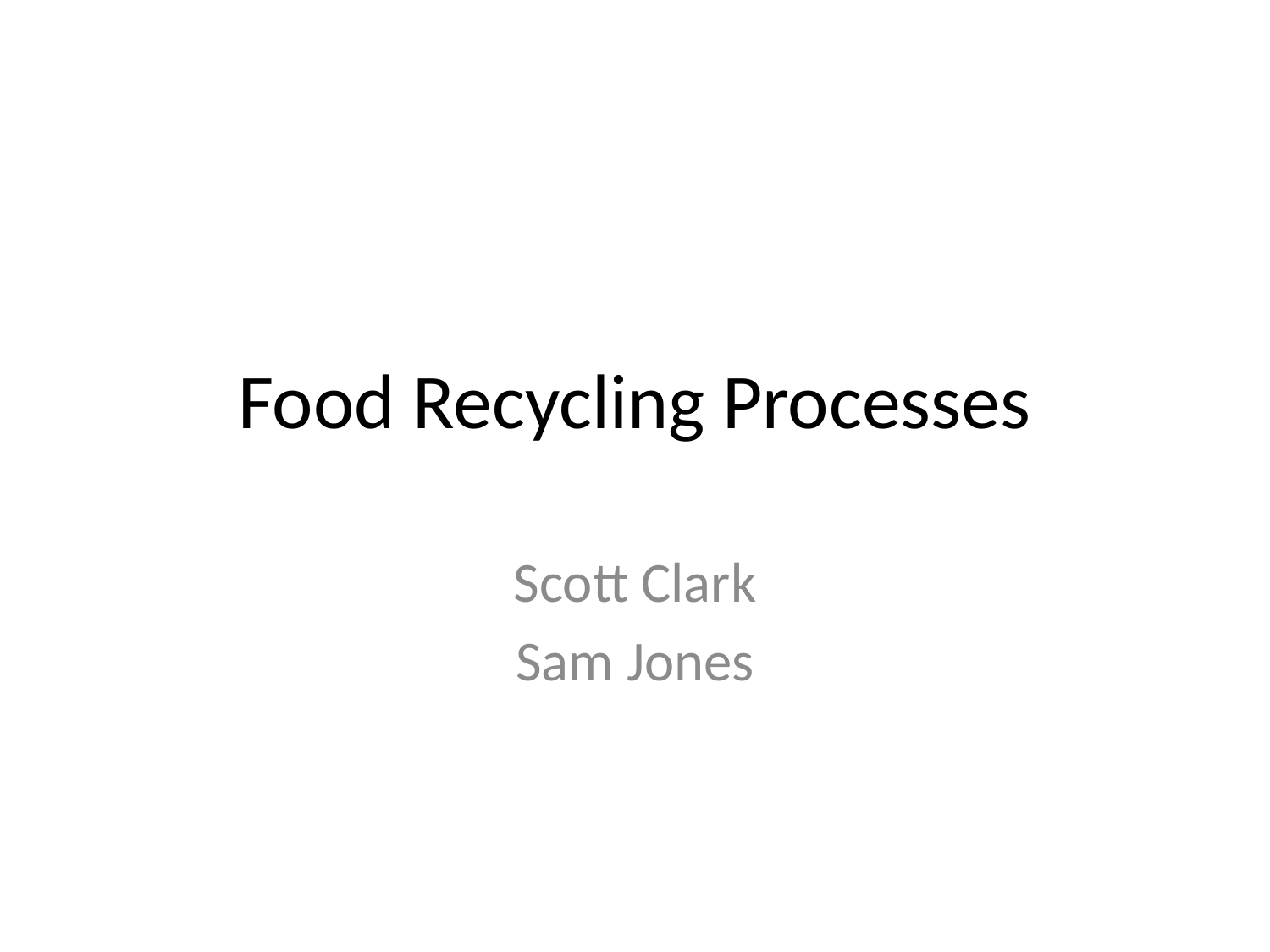

# Food Recycling Processes
Scott Clark
Sam Jones